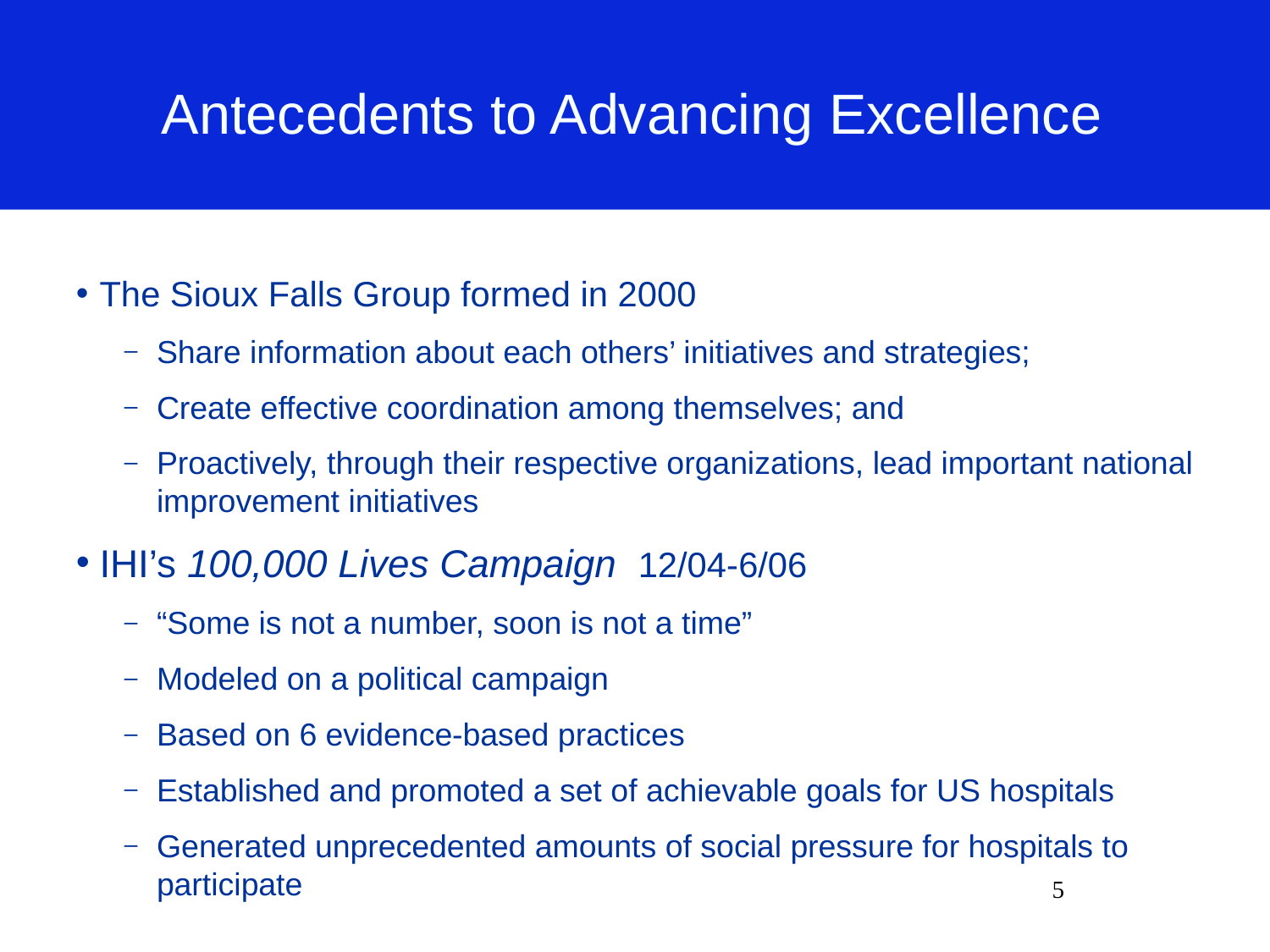

# Antecedents to Advancing Excellence
The Sioux Falls Group formed in 2000
Share information about each others’ initiatives and strategies;
Create effective coordination among themselves; and
Proactively, through their respective organizations, lead important national improvement initiatives
IHI’s 100,000 Lives Campaign  12/04-6/06
“Some is not a number, soon is not a time”
Modeled on a political campaign
Based on 6 evidence-based practices
Established and promoted a set of achievable goals for US hospitals
Generated unprecedented amounts of social pressure for hospitals to participate

5